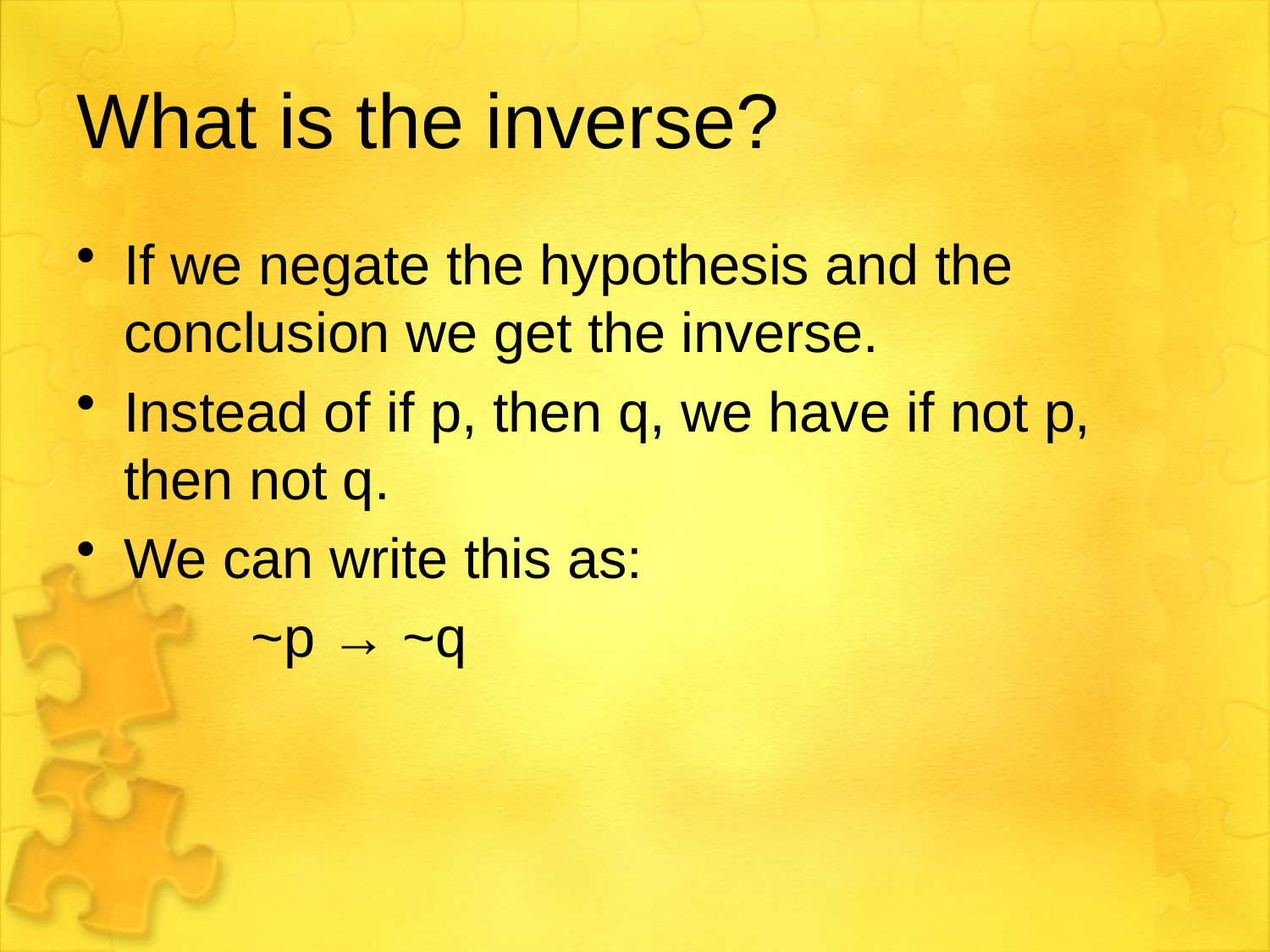

# What is the inverse?
If we negate the hypothesis and the conclusion we get the inverse.
Instead of if p, then q, we have if not p, then not q.
We can write this as:
		~p → ~q